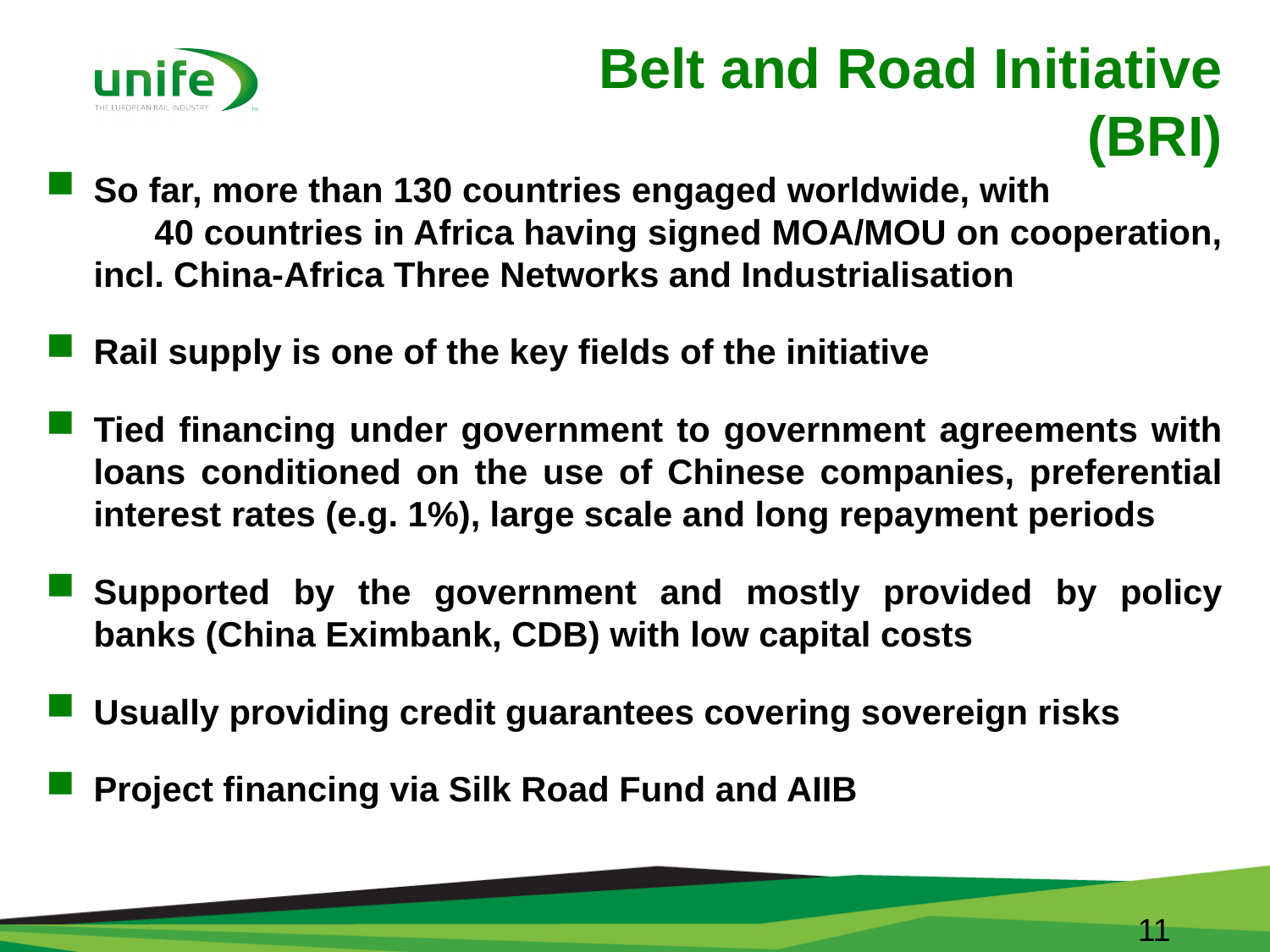

# Belt and Road Initiative (BRI)
So far, more than 130 countries engaged worldwide, with                        40 countries in Africa having signed MOA/MOU on cooperation, incl. China-Africa Three Networks and Industrialisation
Rail supply is one of the key fields of the initiative
Tied financing under government to government agreements with loans conditioned on the use of Chinese companies, preferential interest rates (e.g. 1%), large scale and long repayment periods
Supported by the government and mostly provided by policy banks (China Eximbank, CDB) with low capital costs
Usually providing credit guarantees covering sovereign risks
Project financing via Silk Road Fund and AIIB
11